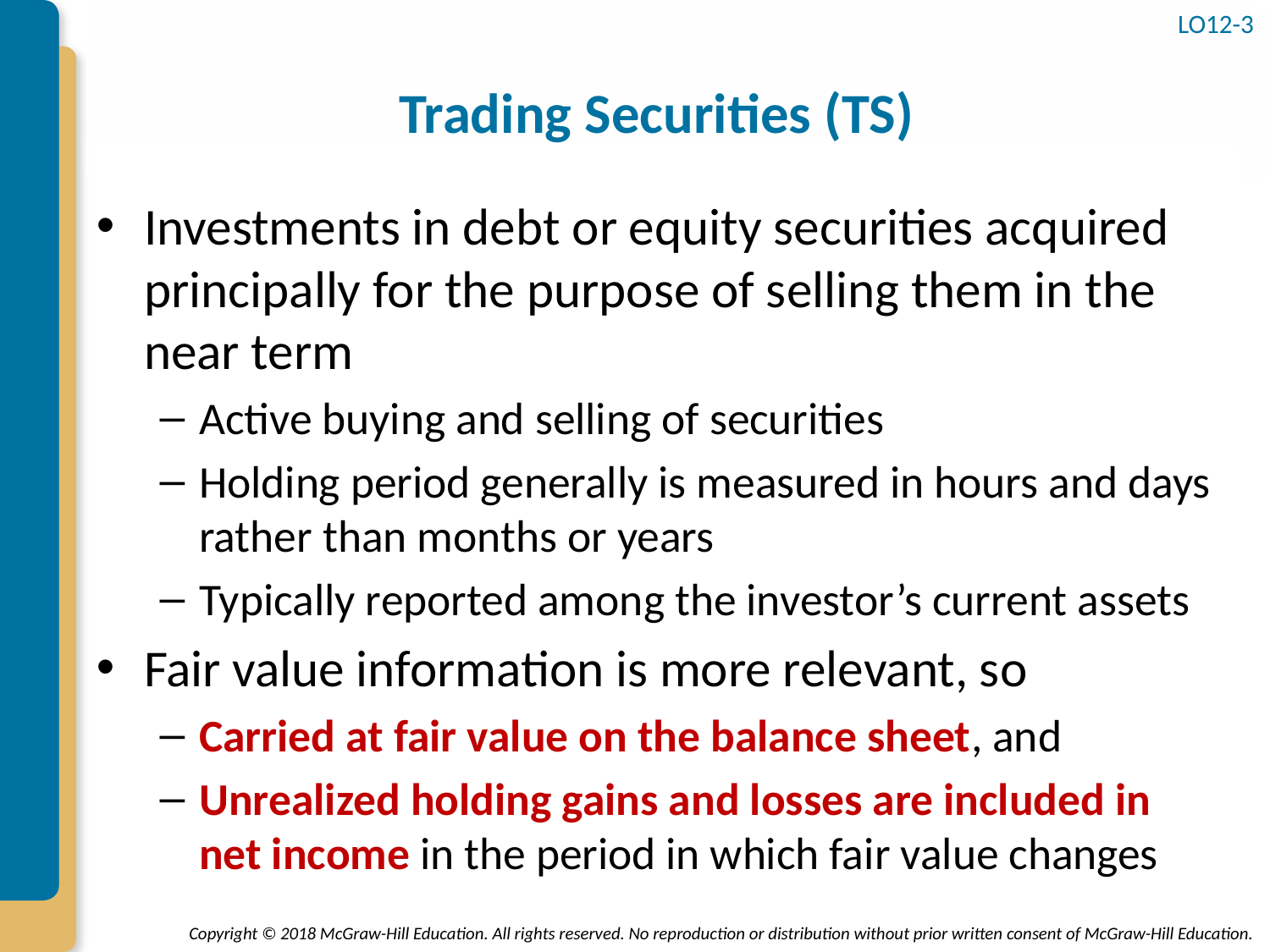

LO12-3
# Trading Securities (TS)
Investments in debt or equity securities acquired principally for the purpose of selling them in the near term
Active buying and selling of securities
Holding period generally is measured in hours and days rather than months or years
Typically reported among the investor’s current assets
Fair value information is more relevant, so
Carried at fair value on the balance sheet, and
Unrealized holding gains and losses are included in net income in the period in which fair value changes